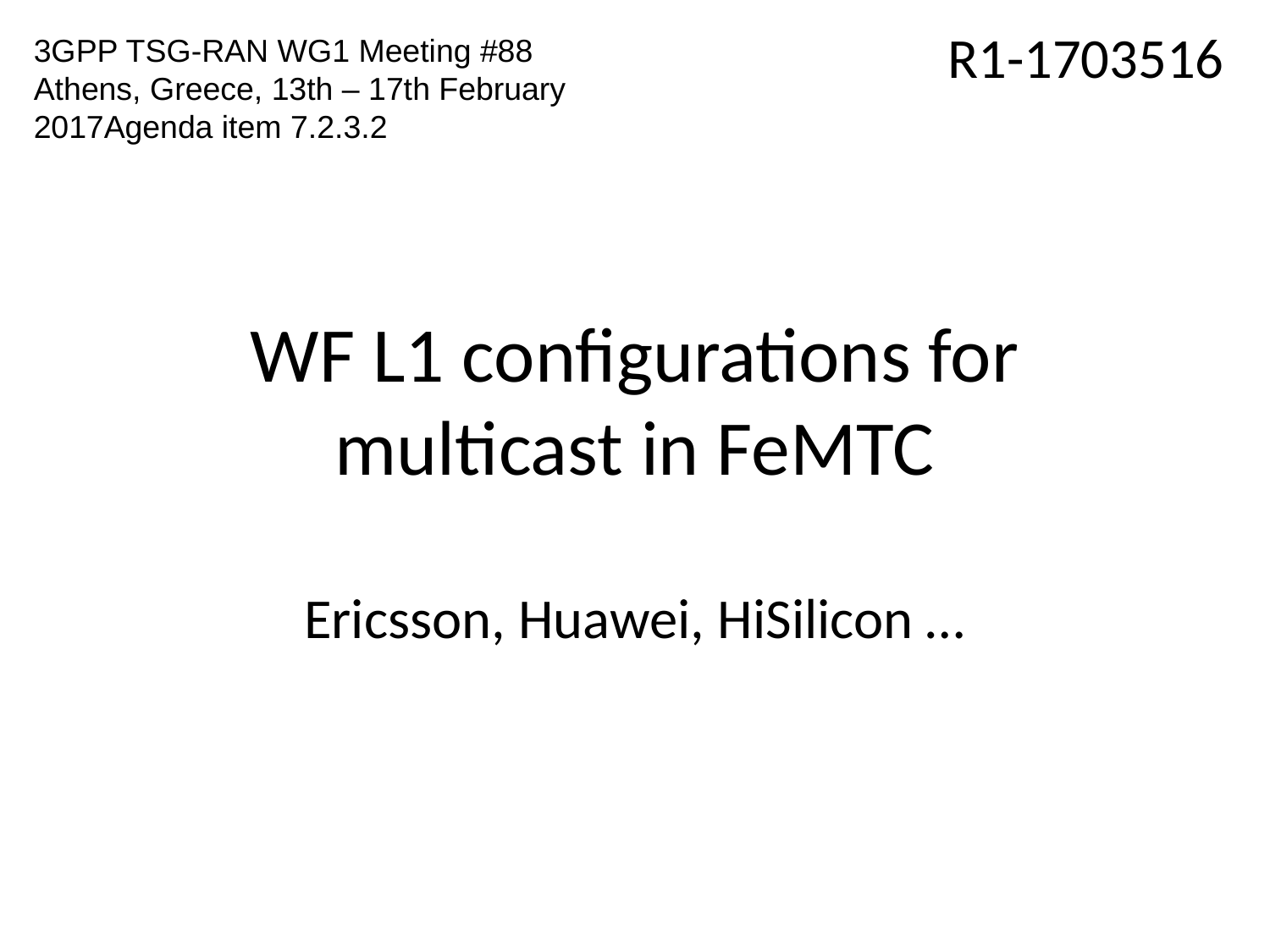

R1-1703516
3GPP TSG-RAN WG1 Meeting #88
Athens, Greece, 13th – 17th February 2017Agenda item 7.2.3.2
# WF L1 configurations for multicast in FeMTC
Ericsson, Huawei, HiSilicon …